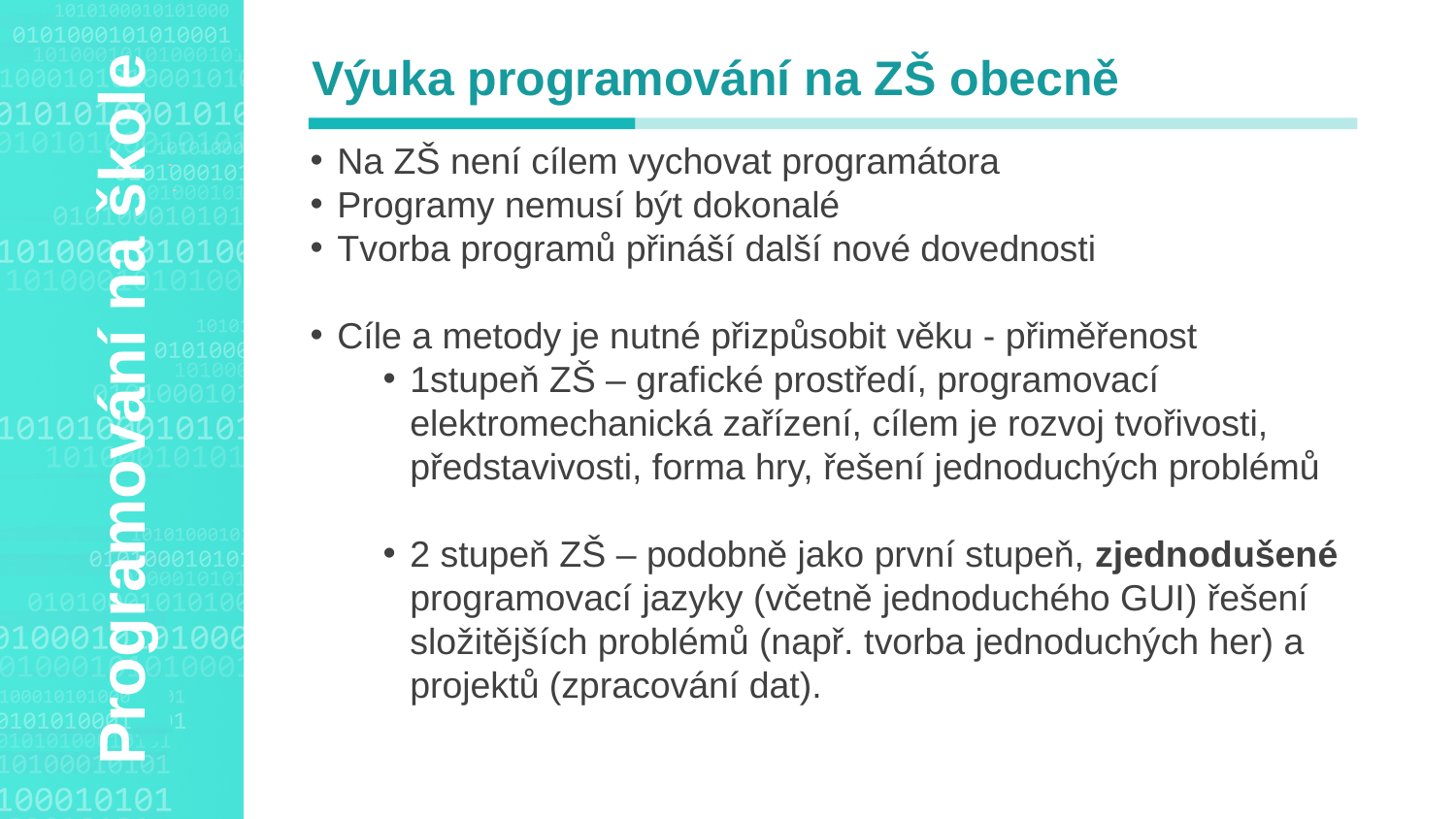

Výuka programování na ZŠ obecně
Na ZŠ není cílem vychovat programátora
Programy nemusí být dokonalé
Tvorba programů přináší další nové dovednosti
Cíle a metody je nutné přizpůsobit věku - přiměřenost
1stupeň ZŠ – grafické prostředí, programovací elektromechanická zařízení, cílem je rozvoj tvořivosti, představivosti, forma hry, řešení jednoduchých problémů
2 stupeň ZŠ – podobně jako první stupeň, zjednodušené programovací jazyky (včetně jednoduchého GUI) řešení složitějších problémů (např. tvorba jednoduchých her) a projektů (zpracování dat).

Agenda Style

Programování na škole